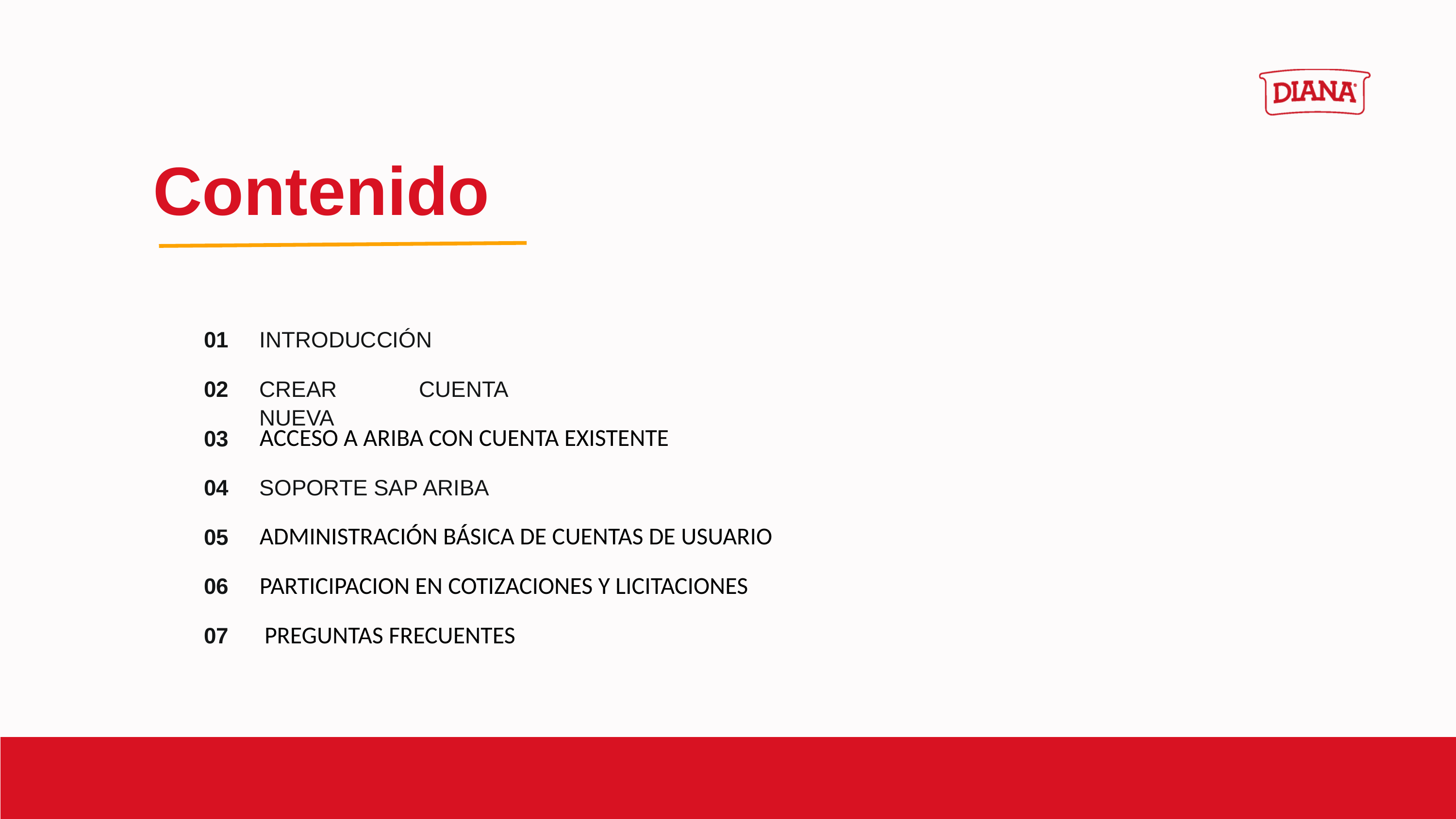

Contenido

01
INTRODUCCIÓN
02
CREAR CUENTA NUEVA
03
ACCESO A ARIBA CON CUENTA EXISTENTE
04
SOPORTE SAP ARIBA
05
ADMINISTRACIÓN BÁSICA DE CUENTAS DE USUARIO

06
PARTICIPACION EN COTIZACIONES Y LICITACIONES
07
PREGUNTAS FRECUENTES